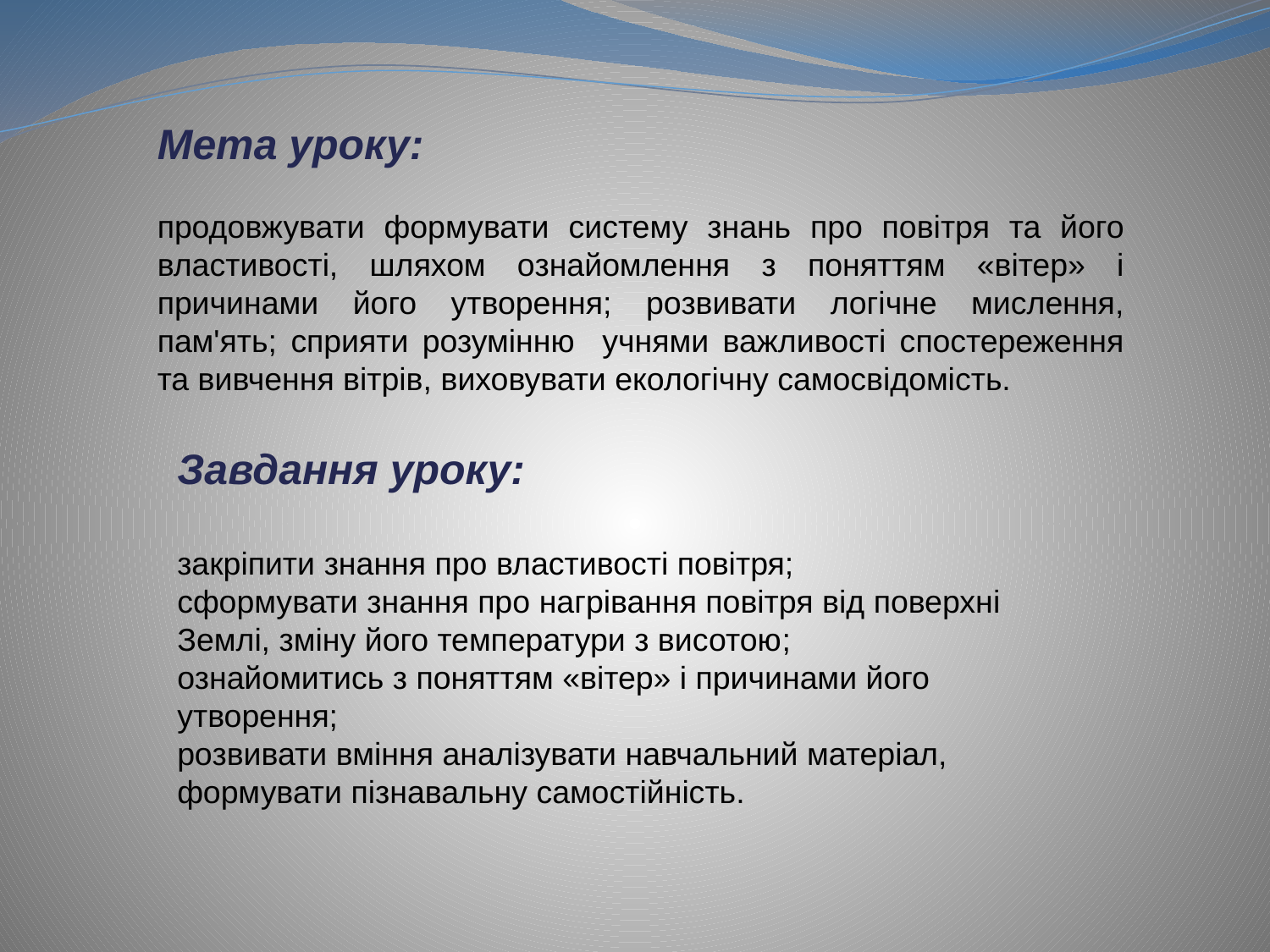

Мета уроку:

продовжувати формувати систему знань про повітря та його властивості, шляхом ознайомлення з поняттям «вітер» і причинами його утворення; розвивати логічне мислення, пам'ять; сприяти розумінню  учнями важливості спостереження та вивчення вітрів, виховувати екологічну самосвідомість.
Завдання уроку:

закріпити знання про властивості повітря;
сформувати знання про нагрівання повітря від поверхні Землі, зміну його температури з висотою;
ознайомитись з поняттям «вітер» і причинами його утворення;
розвивати вміння аналізувати навчальний матеріал, формувати пізнавальну самостійність.